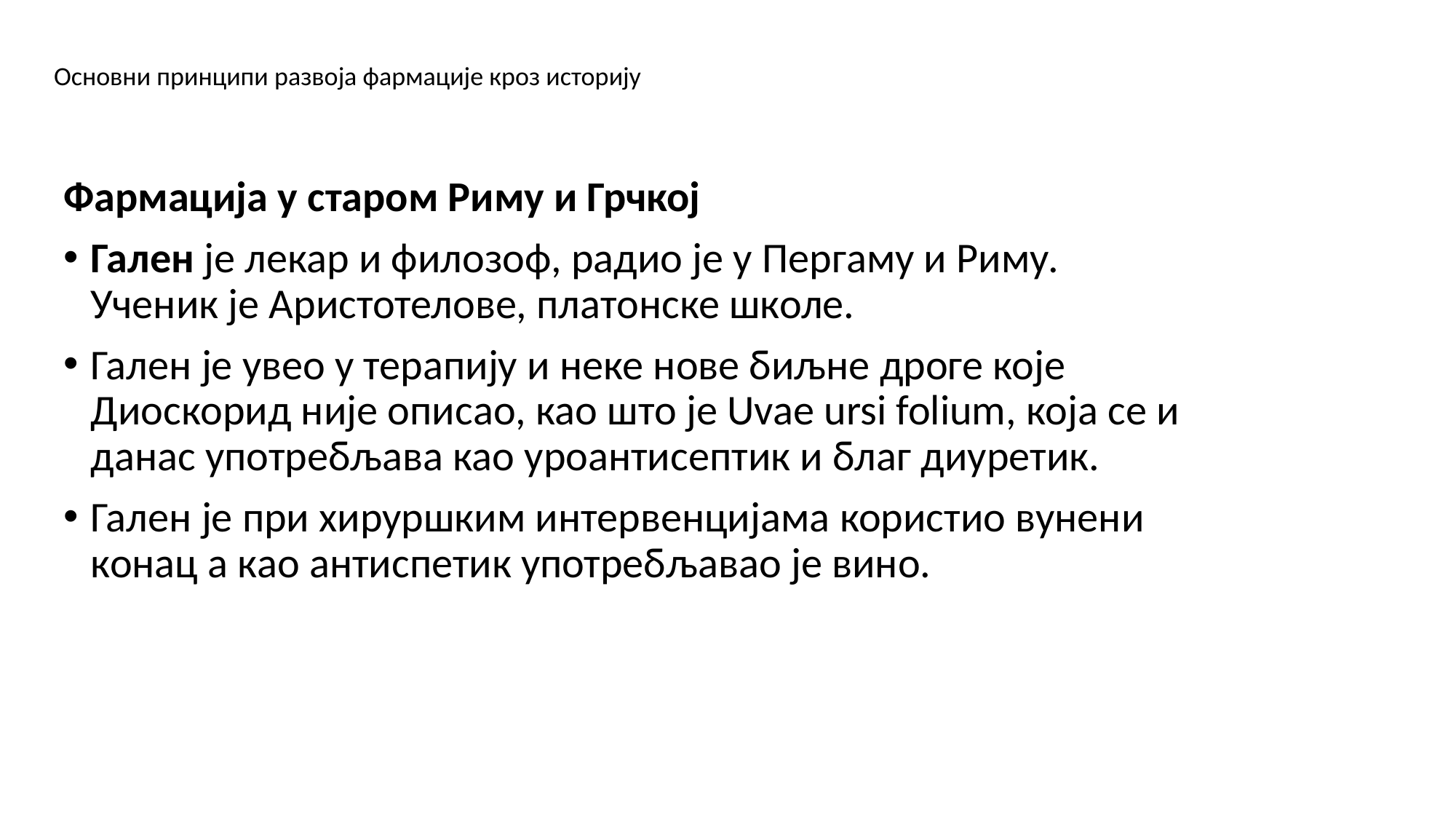

# Основни принципи развоја фармације кроз историју
Фармација у старом Риму и Грчкој
Гален је лекар и филозоф, радио је у Пергаму и Риму. Ученик је Аристотелове, платонске школе.
Гален је увео у терапију и неке нове биљне дроге које Диоскорид није описао, као што је Uvae ursi folium, која се и данас употребљава као уроантисептик и благ диуретик.
Гален је при хируршким интервенцијама користио вунени конац а као антиспетик употребљавао је вино.